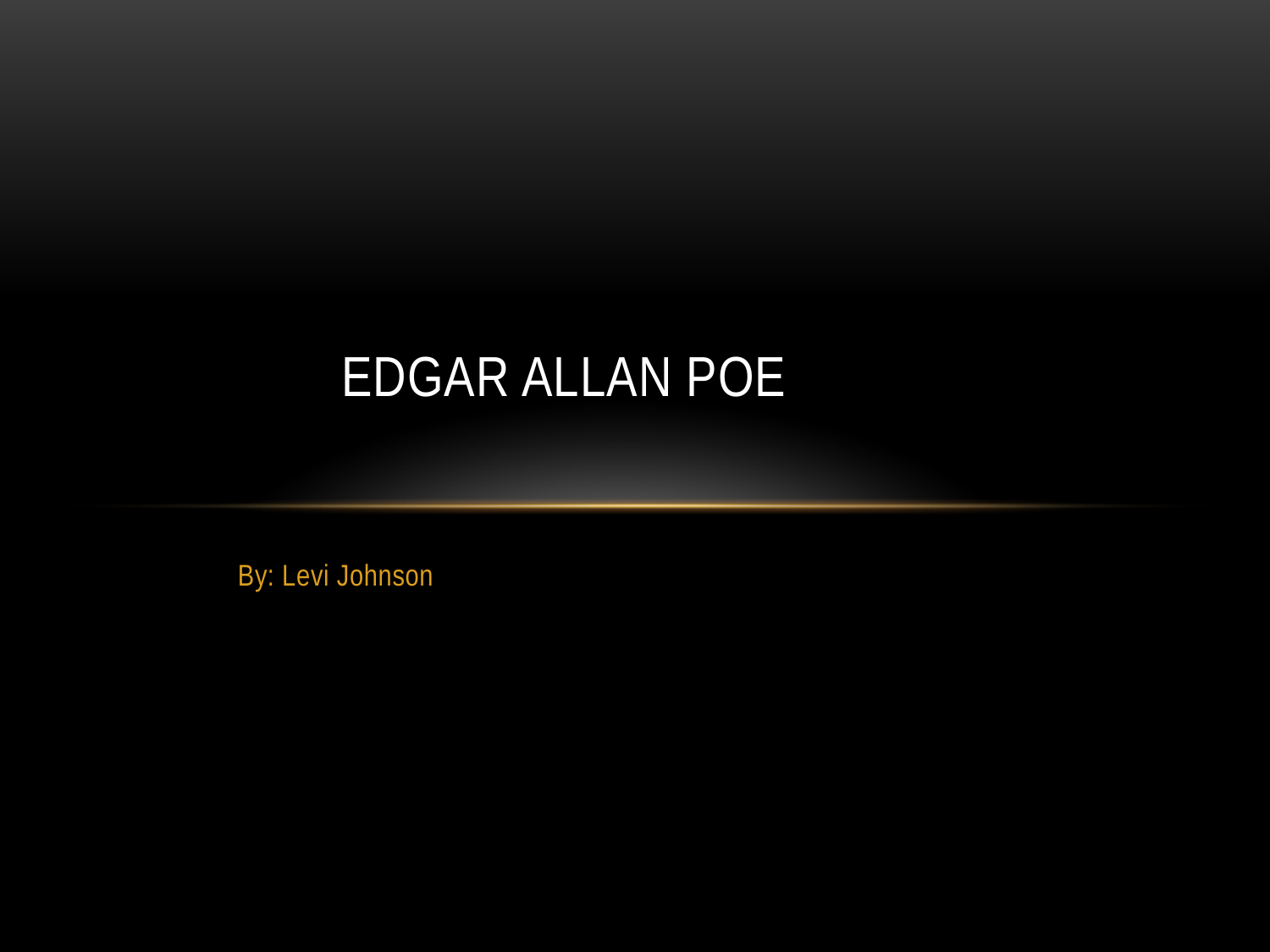

# Edgar Allan Poe
By: Levi Johnson